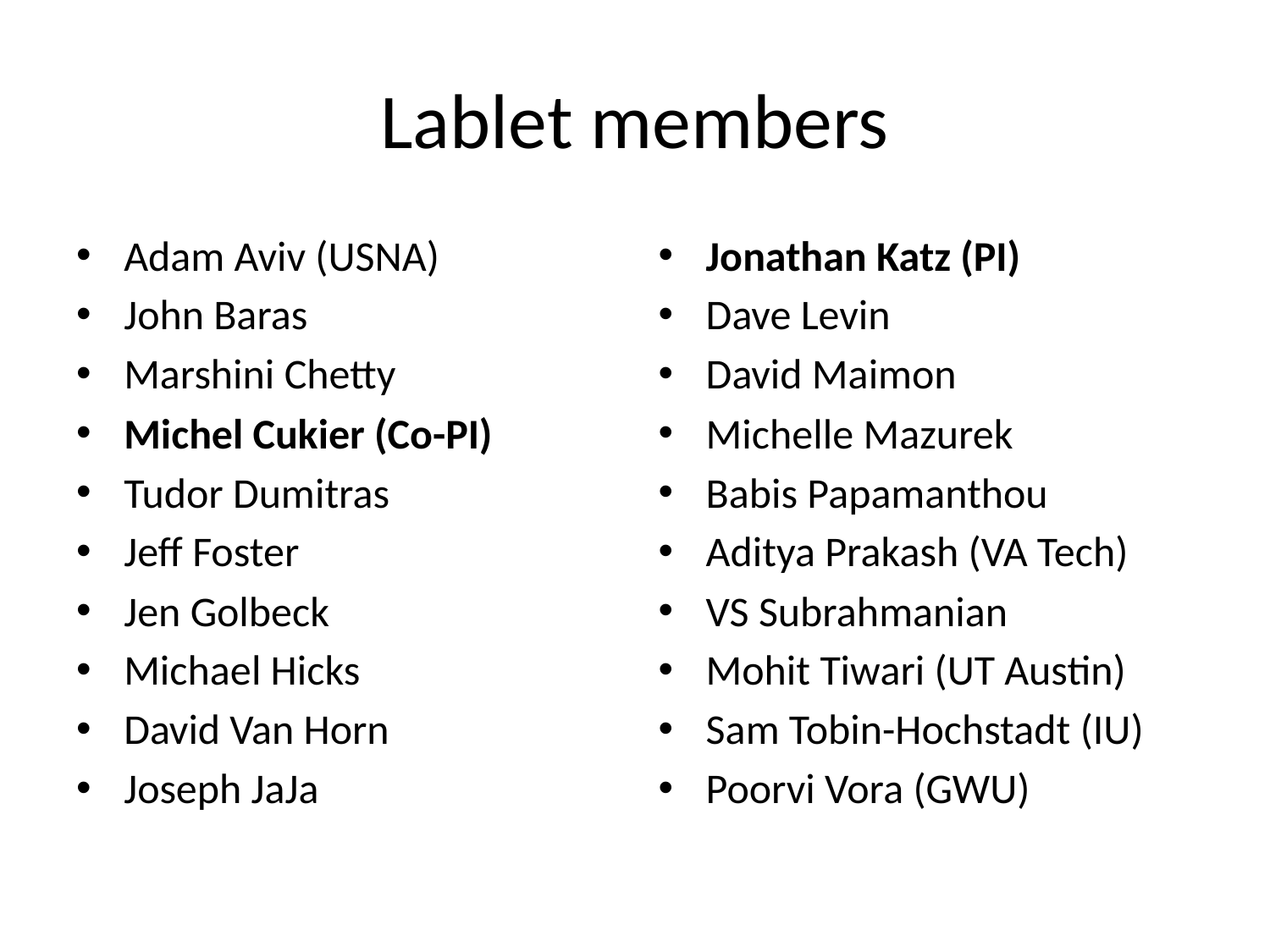

# Lablet members
Adam Aviv (USNA)
John Baras
Marshini Chetty
Michel Cukier (Co-PI)
Tudor Dumitras
Jeff Foster
Jen Golbeck
Michael Hicks
David Van Horn
Joseph JaJa
Jonathan Katz (PI)
Dave Levin
David Maimon
Michelle Mazurek
Babis Papamanthou
Aditya Prakash (VA Tech)
VS Subrahmanian
Mohit Tiwari (UT Austin)
Sam Tobin-Hochstadt (IU)
Poorvi Vora (GWU)